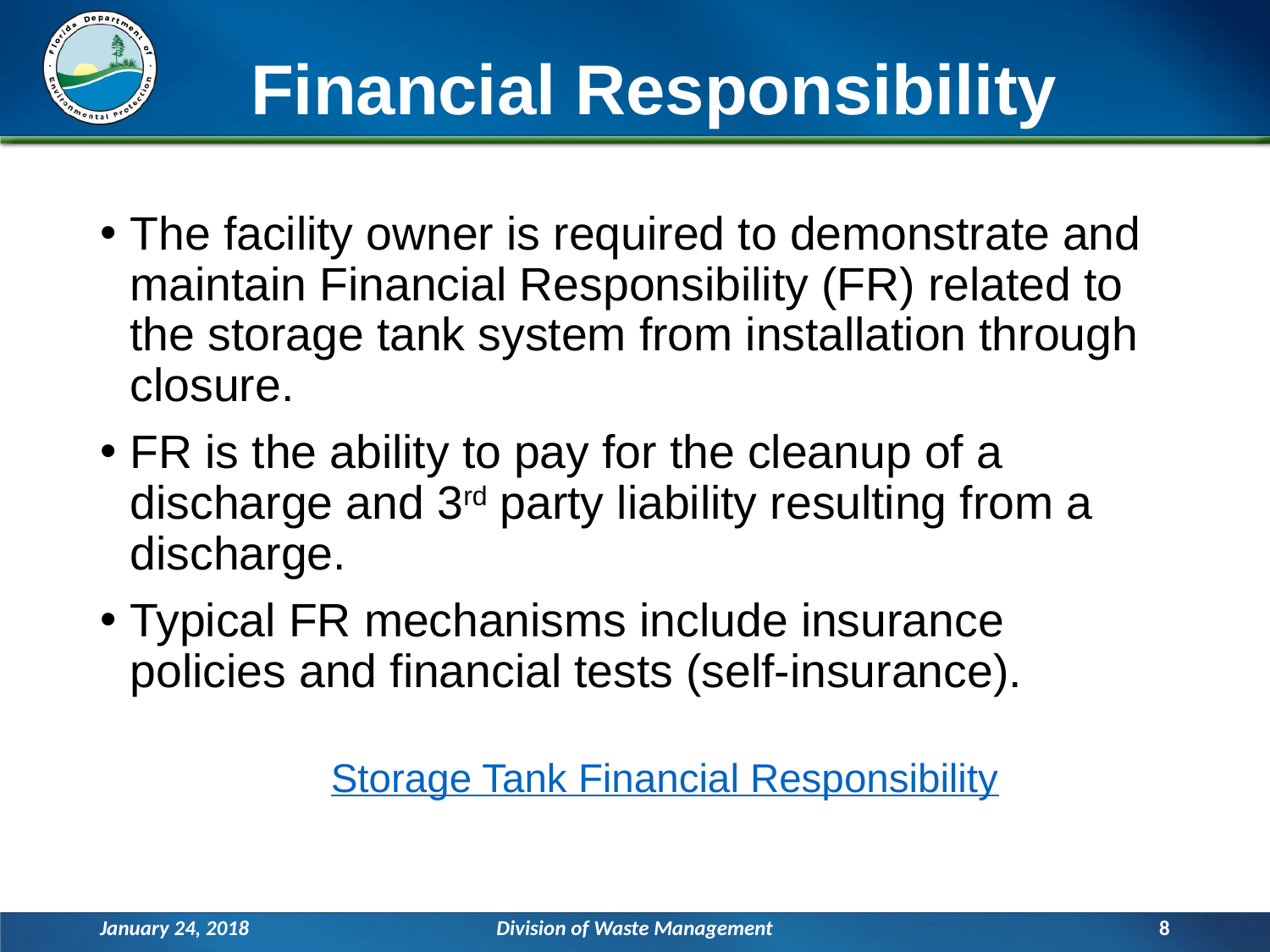

# Financial Responsibility
The facility owner is required to demonstrate and maintain Financial Responsibility (FR) related to the storage tank system from installation through closure.
FR is the ability to pay for the cleanup of a discharge and 3rd party liability resulting from a discharge.
Typical FR mechanisms include insurance policies and financial tests (self-insurance).

Storage Tank Financial Responsibility
January 24, 2018

Division of Waste Management

8